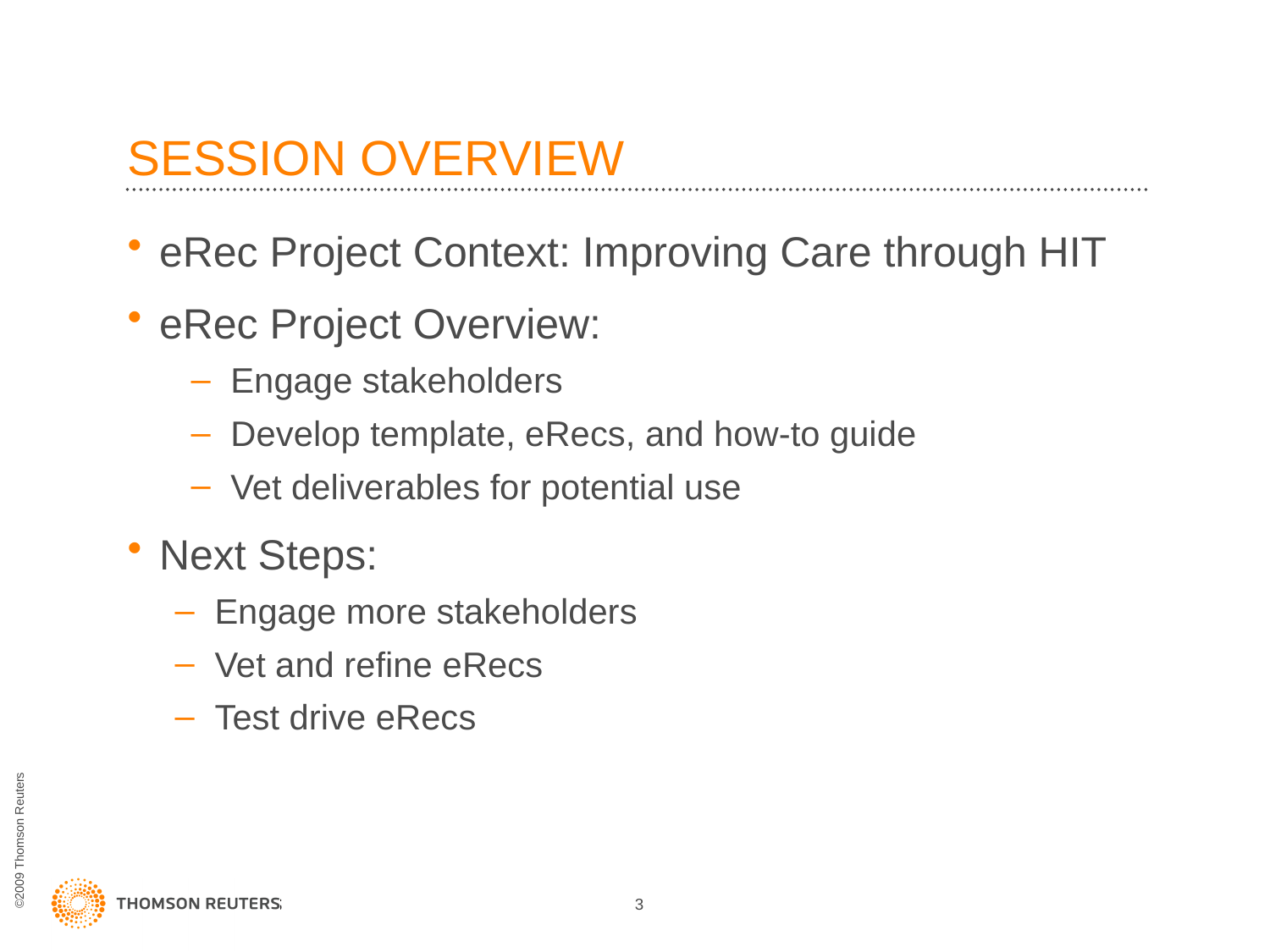

# SESSION OVERVIEW
eRec Project Context: Improving Care through HIT
eRec Project Overview:
Engage stakeholders
Develop template, eRecs, and how-to guide
Vet deliverables for potential use
Next Steps:
Engage more stakeholders
Vet and refine eRecs
Test drive eRecs
3